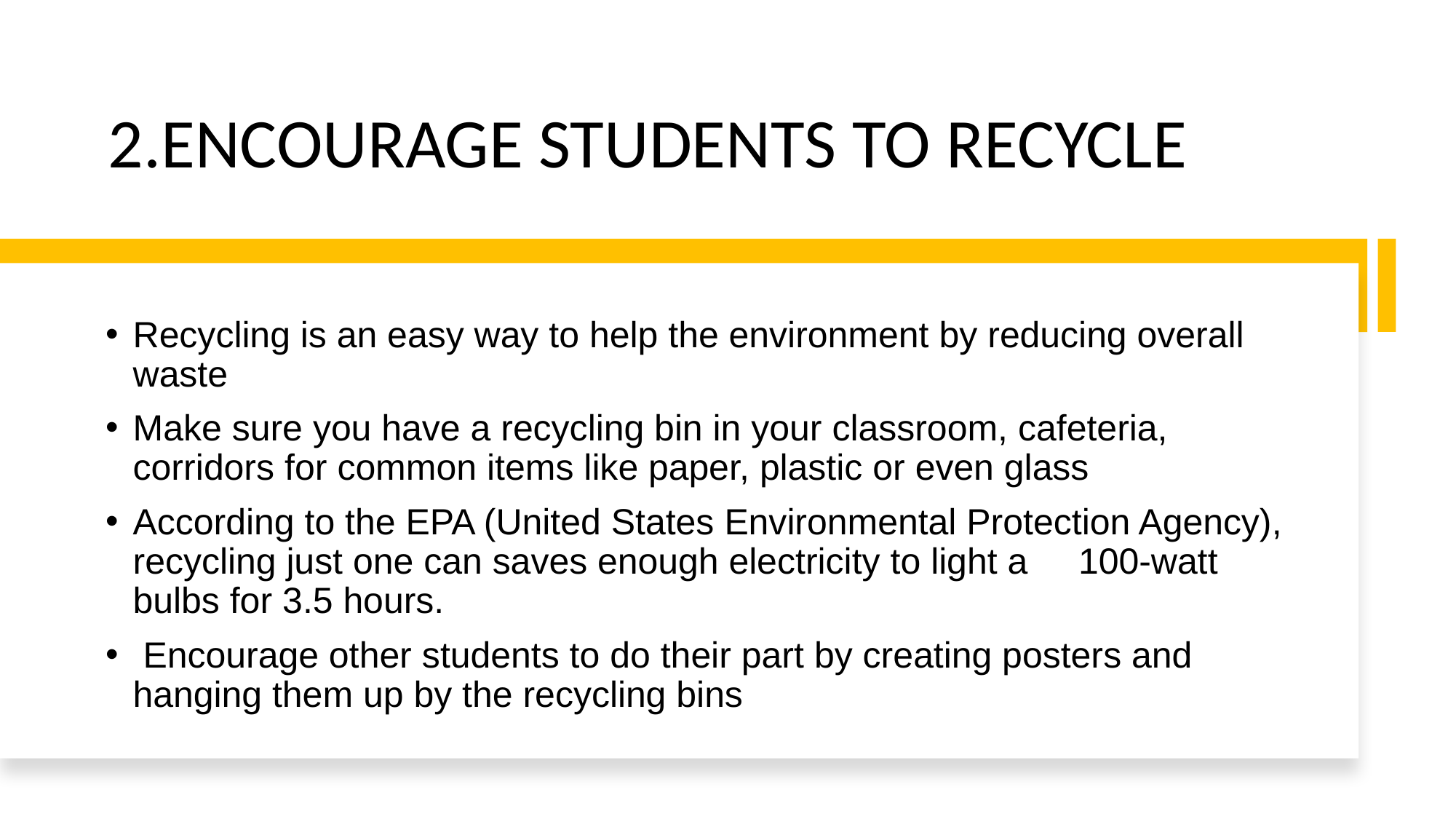

# 2.ENCOURAGE STUDENTS TO RECYCLE

Recycling is an easy way to help the environment by reducing overall waste
Make sure you have a recycling bin in your classroom, cafeteria, corridors for common items like paper, plastic or even glass
According to the EPA (United States Environmental Protection Agency), recycling just one can saves enough electricity to light a     100-watt bulbs for 3.5 hours.
 Encourage other students to do their part by creating posters and hanging them up by the recycling bins